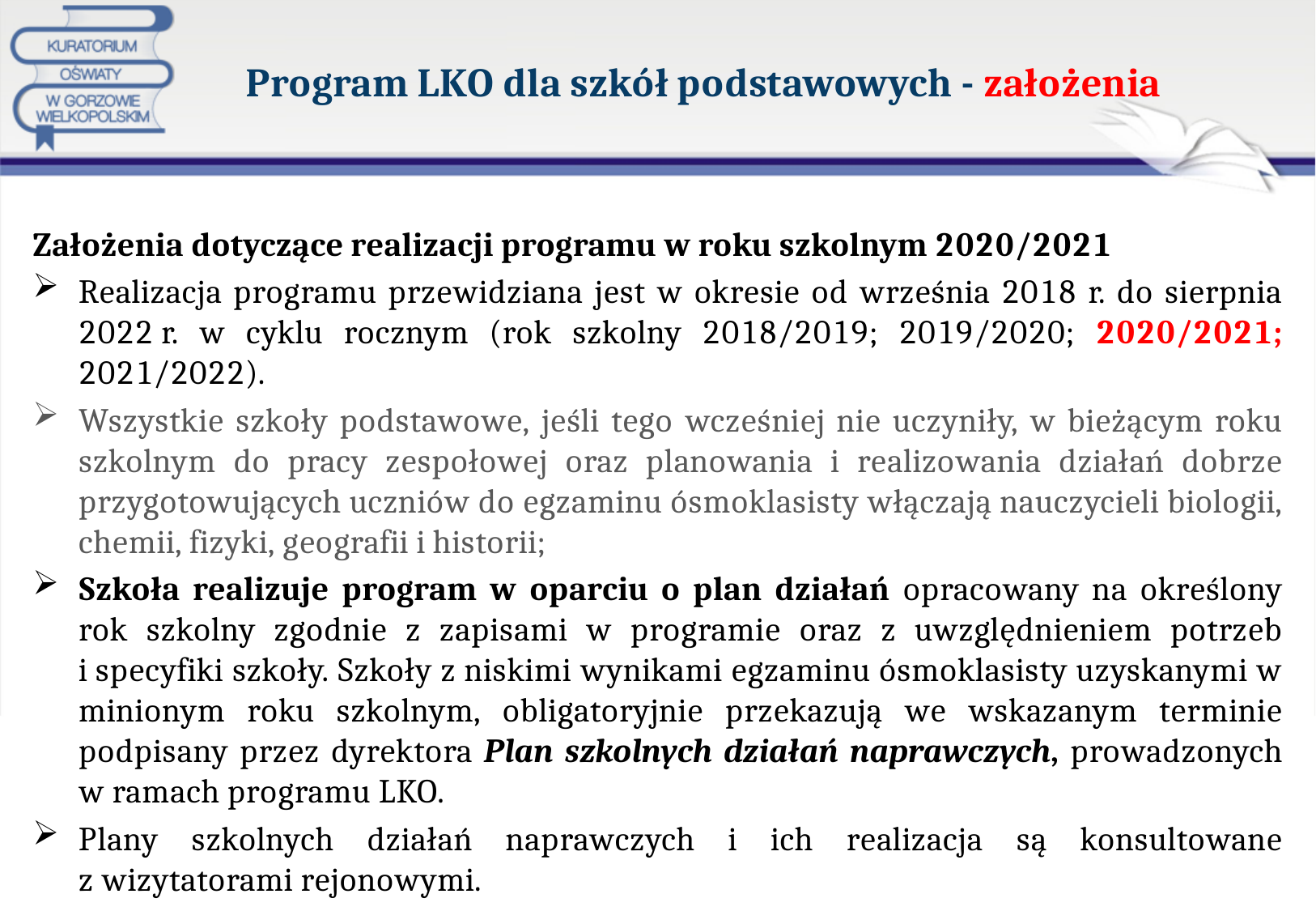

# Program LKO dla szkół podstawowych - założenia
Założenia dotyczące realizacji programu w roku szkolnym 2020/2021
Realizacja programu przewidziana jest w okresie od września 2018 r. do sierpnia 2022 r. w cyklu rocznym (rok szkolny 2018/2019; 2019/2020; 2020/2021; 2021/2022).
Wszystkie szkoły podstawowe, jeśli tego wcześniej nie uczyniły, w bieżącym roku szkolnym do pracy zespołowej oraz planowania i realizowania działań dobrze przygotowujących uczniów do egzaminu ósmoklasisty włączają nauczycieli biologii, chemii, fizyki, geografii i historii;
Szkoła realizuje program w oparciu o plan działań opracowany na określony rok szkolny zgodnie z zapisami w programie oraz z uwzględnieniem potrzeb i specyfiki szkoły. Szkoły z niskimi wynikami egzaminu ósmoklasisty uzyskanymi w minionym roku szkolnym, obligatoryjnie przekazują we wskazanym terminie podpisany przez dyrektora Plan szkolnych działań naprawczych, prowadzonych w ramach programu LKO.
Plany szkolnych działań naprawczych i ich realizacja są konsultowane z wizytatorami rejonowymi.